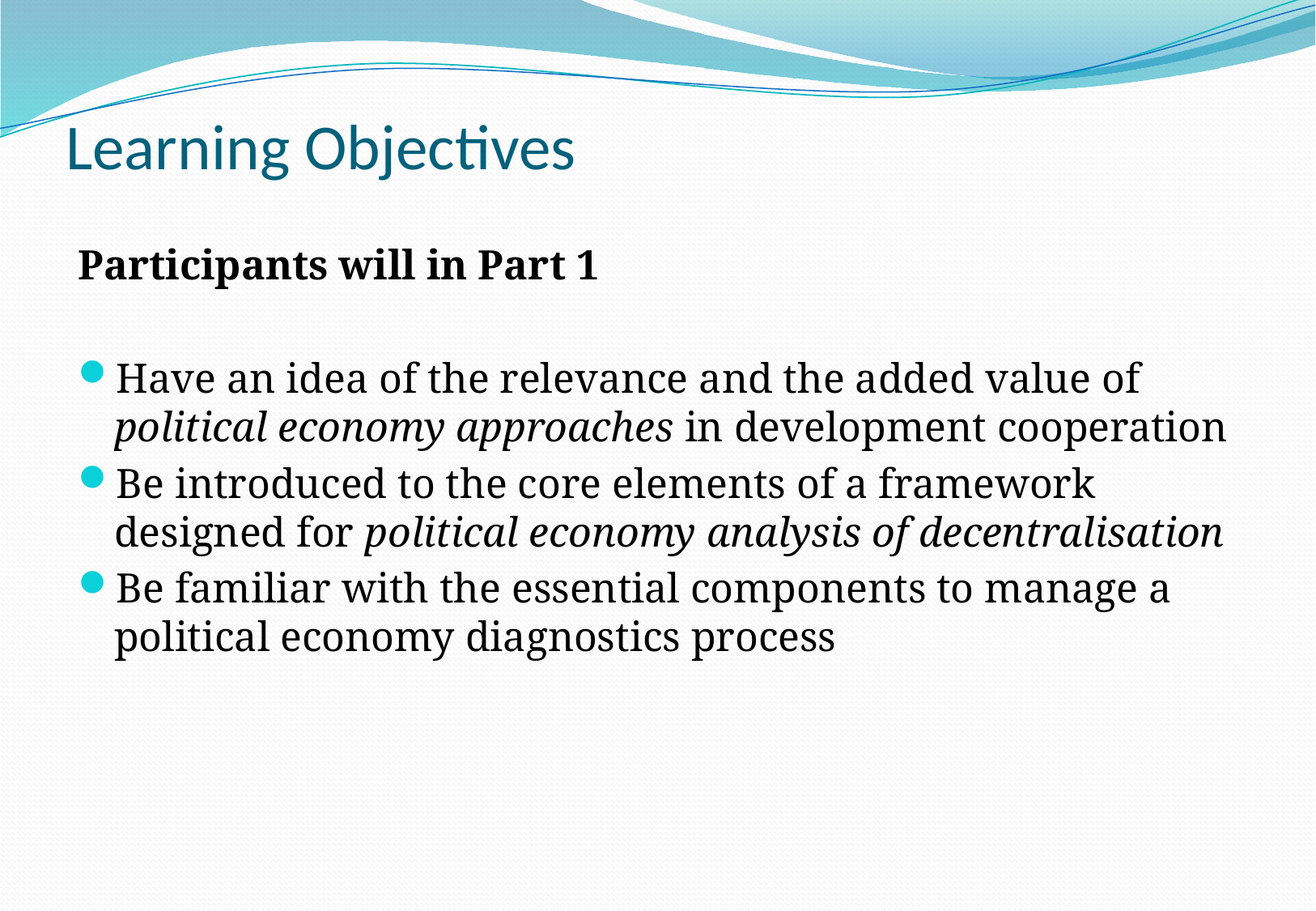

# Learning Objectives
Participants will in Part 1

Have an idea of the relevance and the added value of political economy approaches in development cooperation
Be introduced to the core elements of a framework designed for political economy analysis of decentralisation
Be familiar with the essential components to manage a political economy diagnostics process